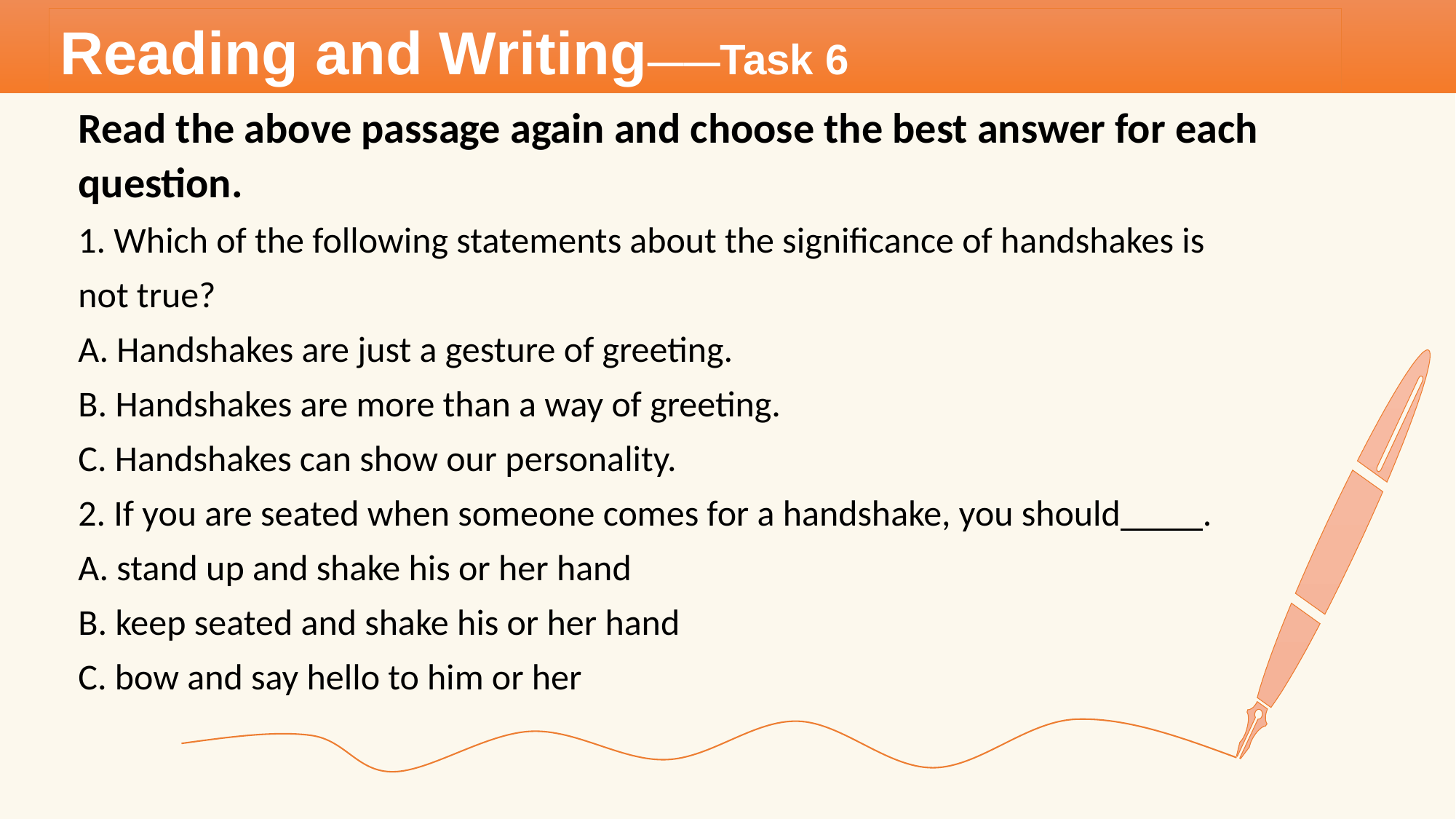

Reading and Writing——Task 6
Read the above passage again and choose the best answer for each
question.
1. Which of the following statements about the significance of handshakes is
not true?
A. Handshakes are just a gesture of greeting.
B. Handshakes are more than a way of greeting.
C. Handshakes can show our personality.
2. If you are seated when someone comes for a handshake, you should          .
A. stand up and shake his or her hand
B. keep seated and shake his or her hand
C. bow and say hello to him or her